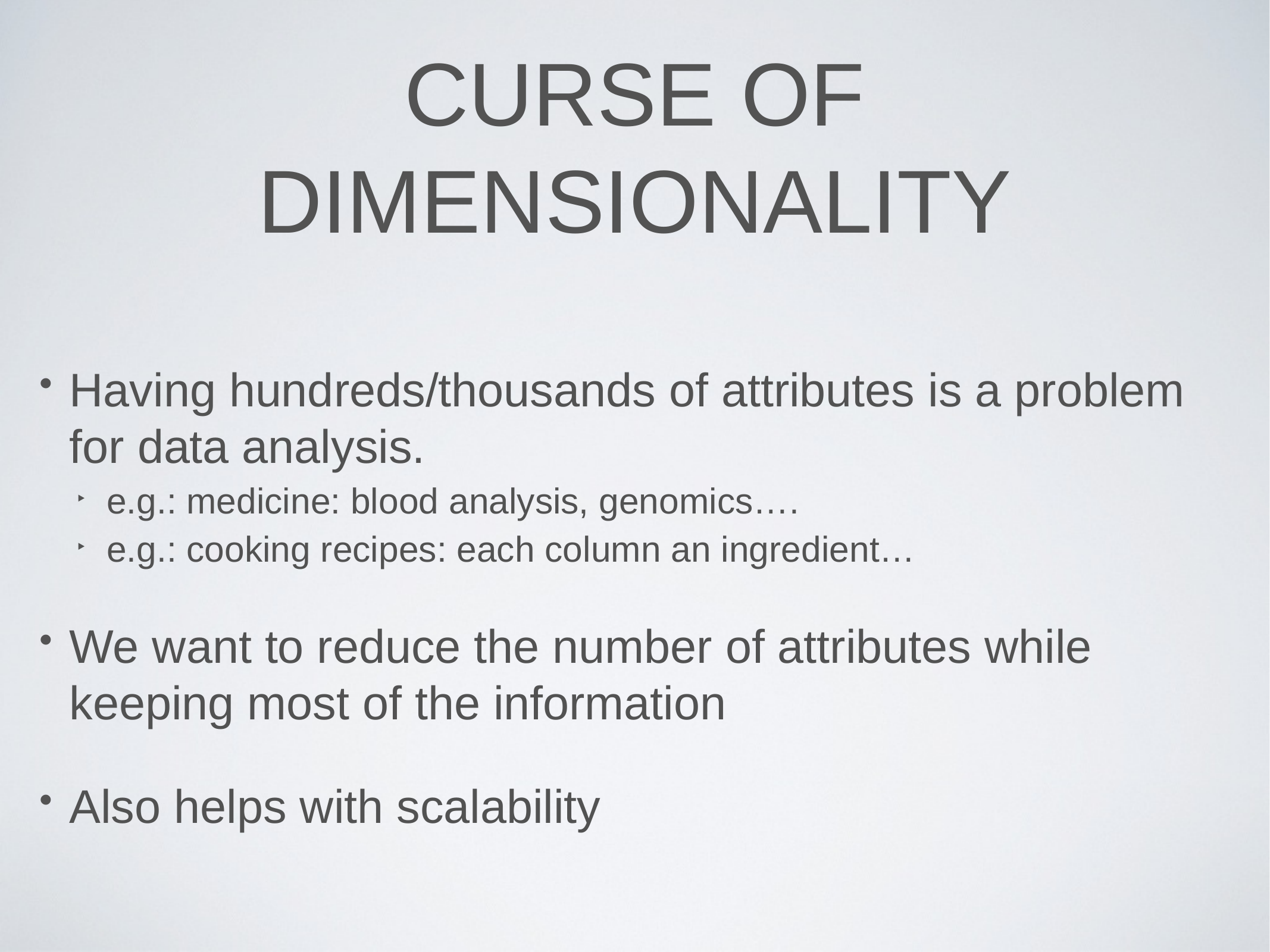

# Curse of dimensionality
Having hundreds/thousands of attributes is a problem for data analysis.
e.g.: medicine: blood analysis, genomics….
e.g.: cooking recipes: each column an ingredient…
We want to reduce the number of attributes while keeping most of the information
Also helps with scalability
8